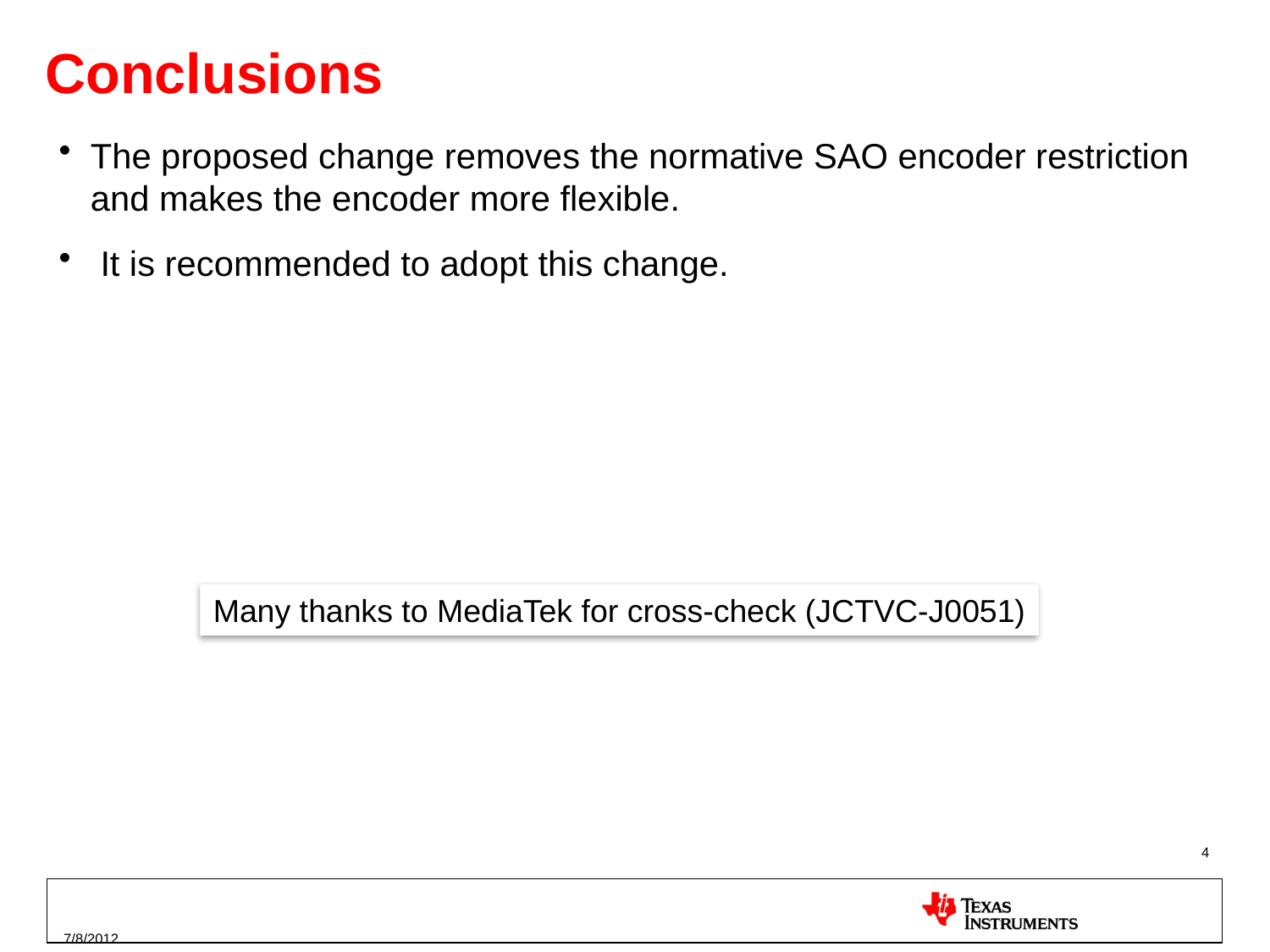

# Conclusions
The proposed change removes the normative SAO encoder restriction and makes the encoder more flexible.
 It is recommended to adopt this change.

Many thanks to MediaTek for cross-check (JCTVC-J0051)
4
7/8/2012